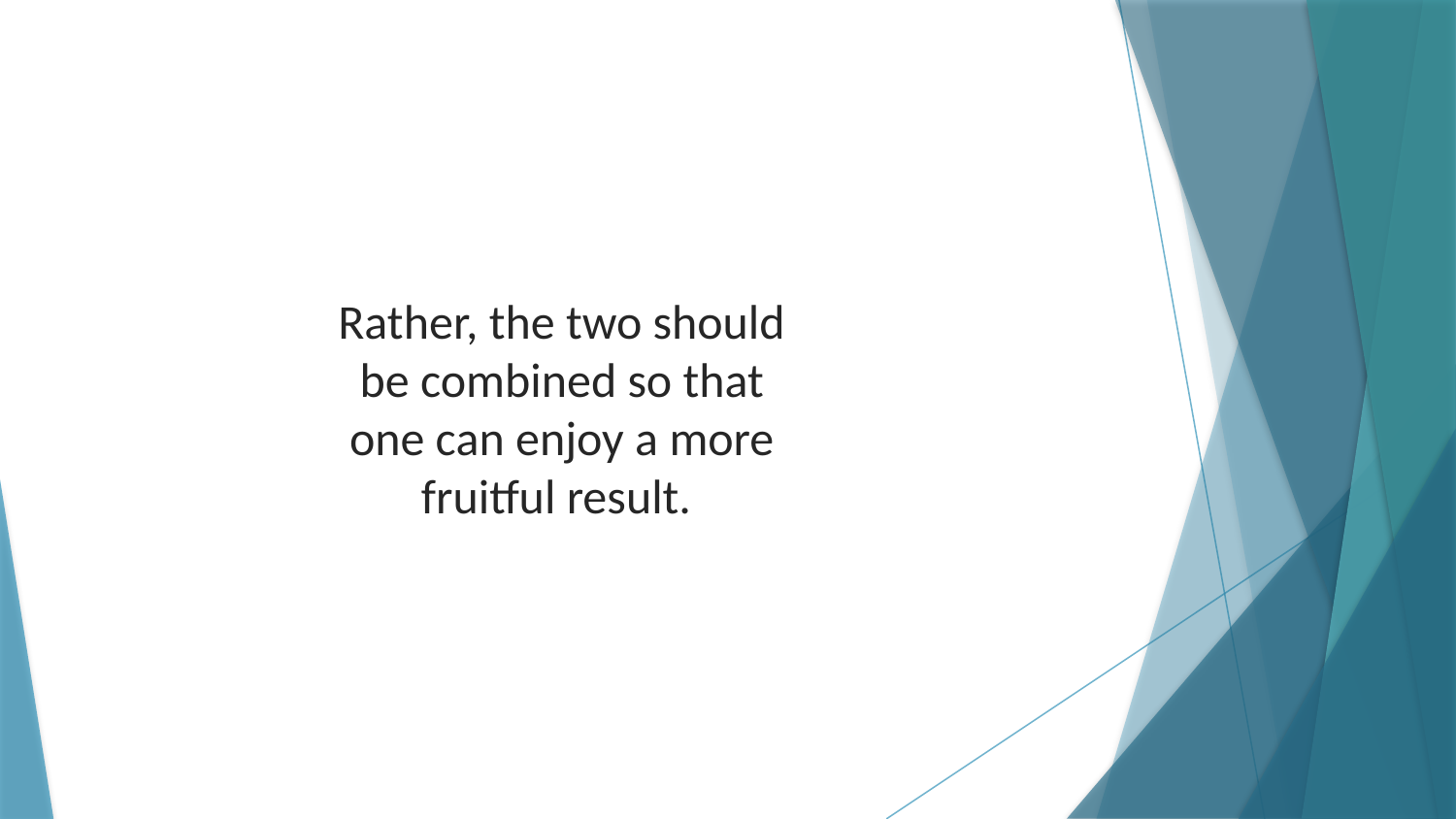

Rather, the two should be combined so that one can enjoy a more fruitful result.